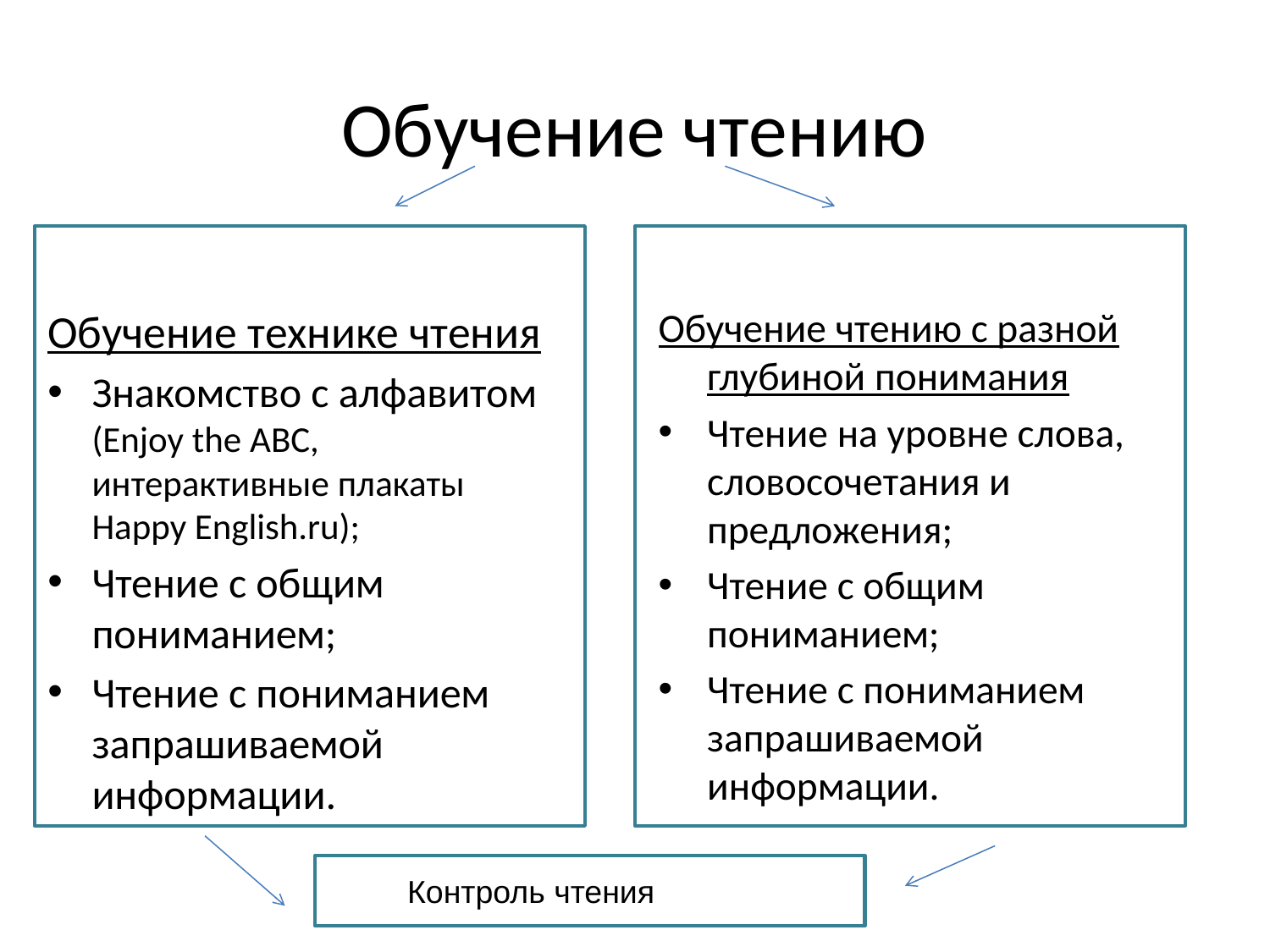

# Обучение чтению

Обучение технике чтения
Знакомство с алфавитом (Enjoy the ABC, интерактивные плакаты Happy English.ru);
Чтение с общим пониманием;
Чтение с пониманием запрашиваемой информации.

Обучение чтению с разной глубиной понимания
Чтение на уровне слова, словосочетания и предложения;
Чтение с общим пониманием;
Чтение с пониманием запрашиваемой информации.

Контроль чтения